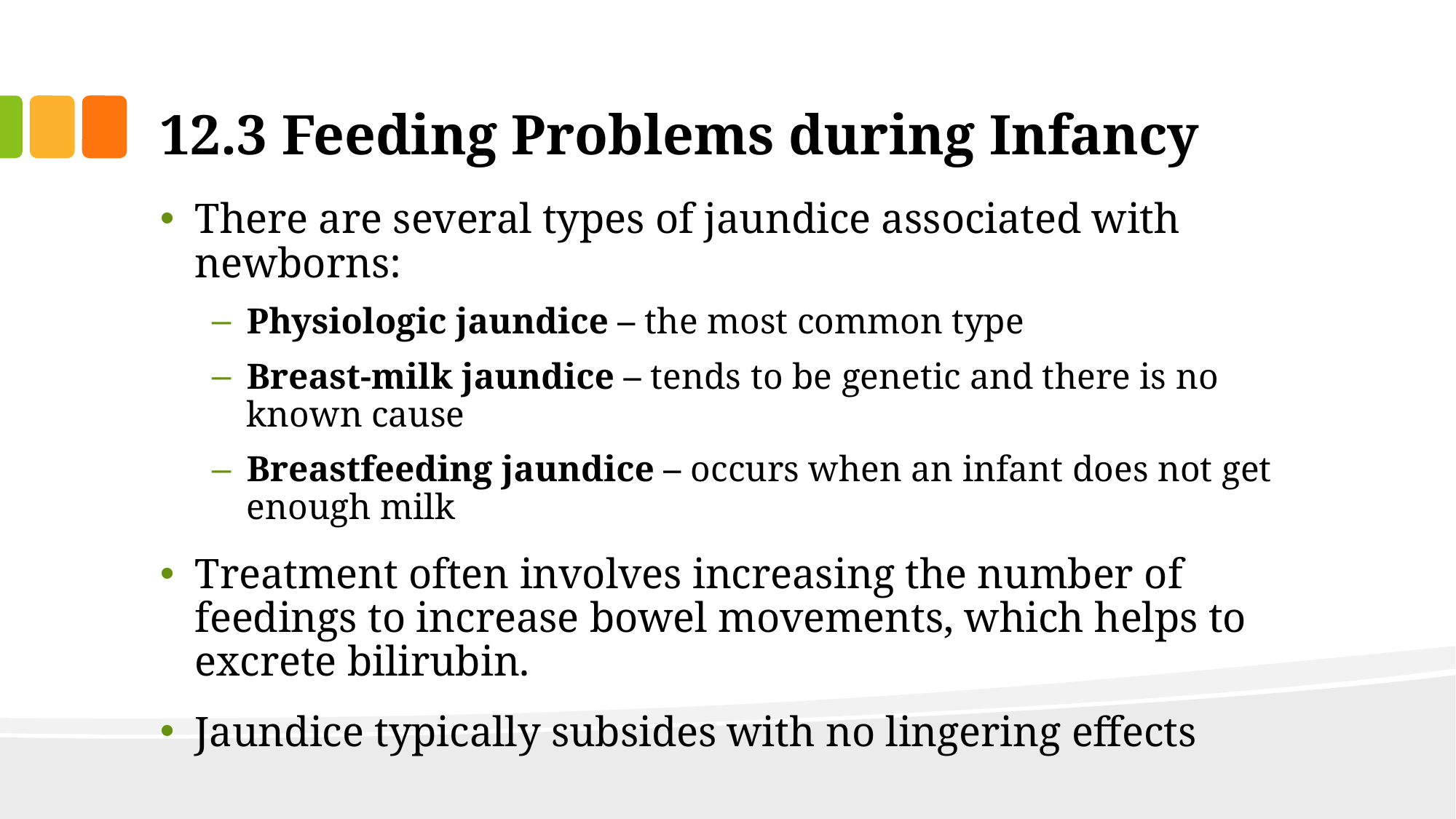

# 12.3 Feeding Problems during Infancy
There are several types of jaundice associated with newborns:
Physiologic jaundice – the most common type
Breast-milk jaundice – tends to be genetic and there is no known cause
Breastfeeding jaundice – occurs when an infant does not get enough milk
Treatment often involves increasing the number of feedings to increase bowel movements, which helps to excrete bilirubin.
Jaundice typically subsides with no lingering effects